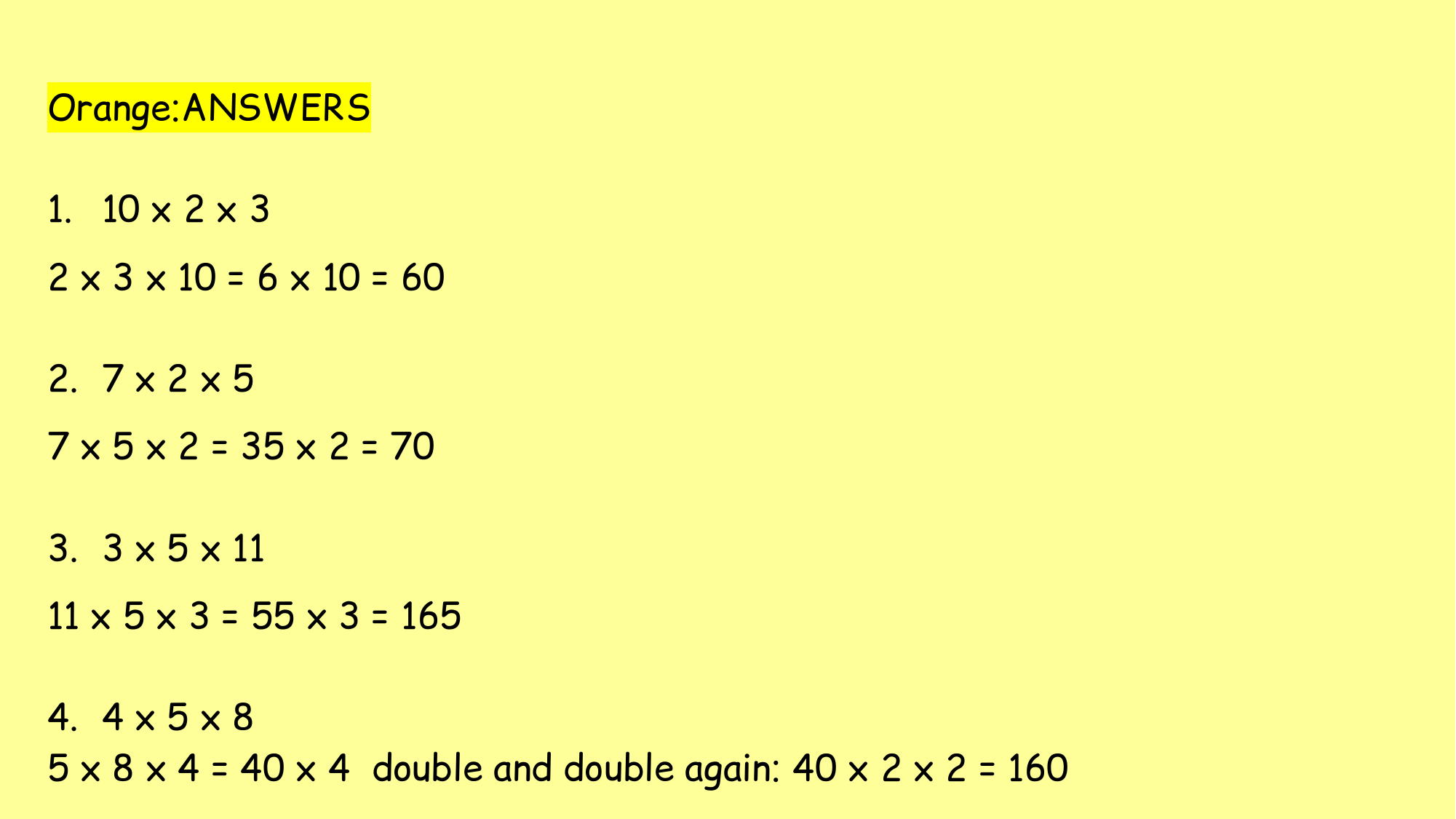

| Orange:ANSWERS 10 x 2 x 3 2 x 3 x 10 = 6 x 10 = 60 7 x 2 x 5 7 x 5 x 2 = 35 x 2 = 70 3 x 5 x 11 11 x 5 x 3 = 55 x 3 = 165 4 x 5 x 8 5 x 8 x 4 = 40 x 4 double and double again: 40 x 2 x 2 = 160 |
| --- |